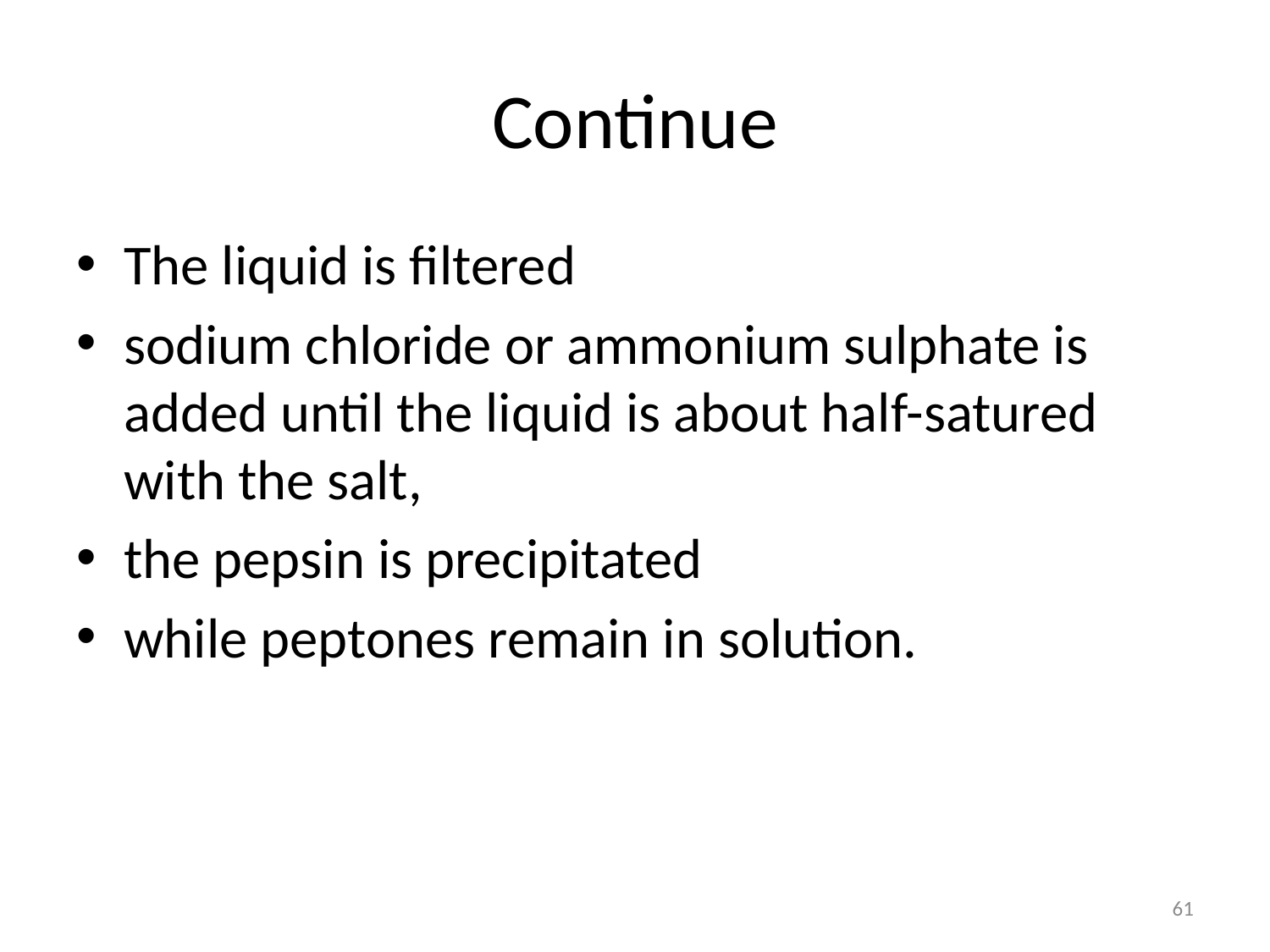

# Continue
The liquid is filtered
sodium chloride or ammonium sulphate is added until the liquid is about half-satured with the salt,
the pepsin is precipitated
while peptones remain in solution.

61